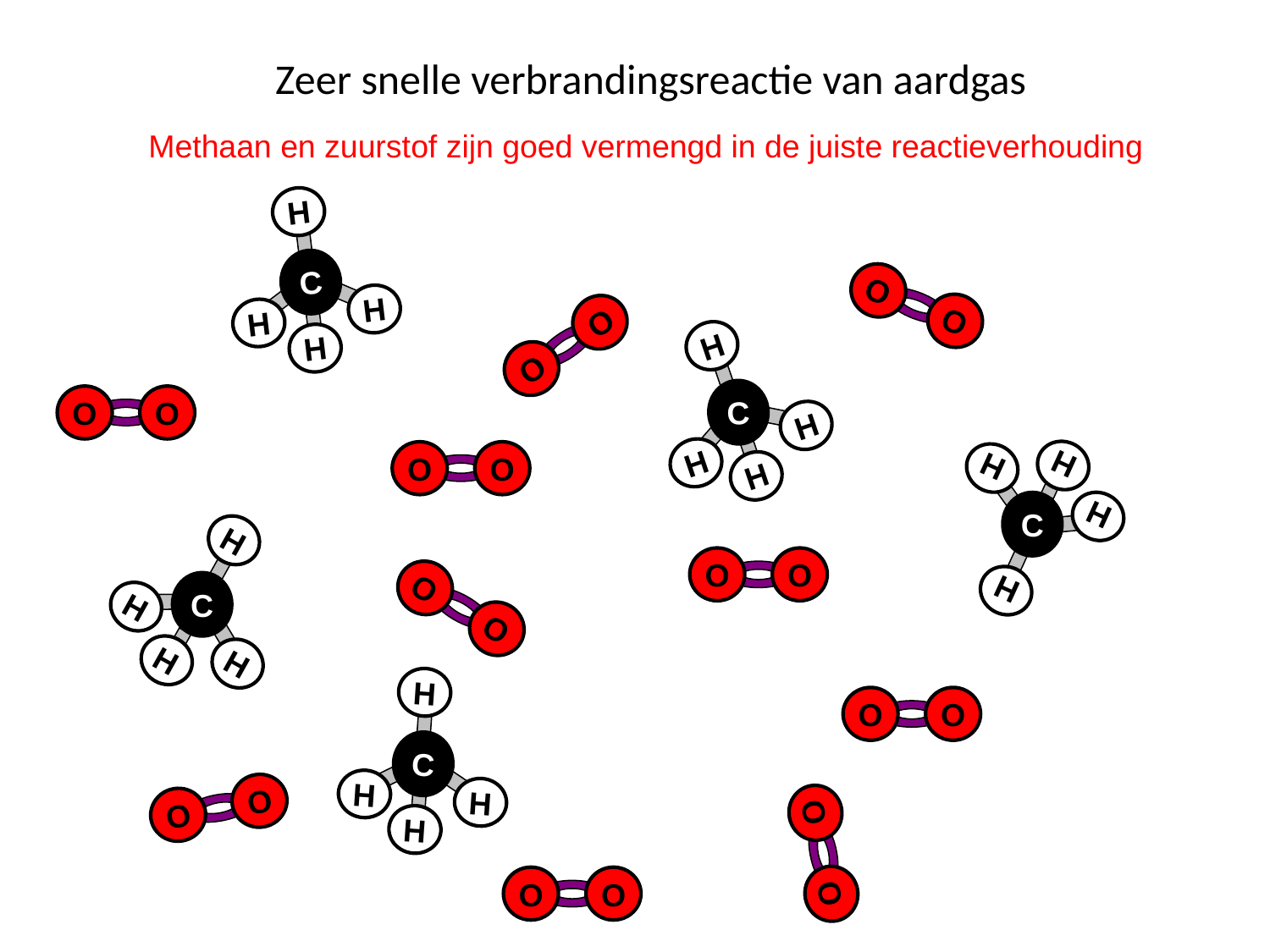

Zeer snelle verbrandingsreactie van aardgas

    CMethaan en zuurstof zijn goed vermengd in de juiste reactieverhouding
H

C
H

H

H
O

O

H

C
H

H

H
O

O

O

O

H

C
H

H

H
O

O

H

C
H

H

H
O

O

O

O

H

C
H

H

H
O

O

O

O

O

O

O

O